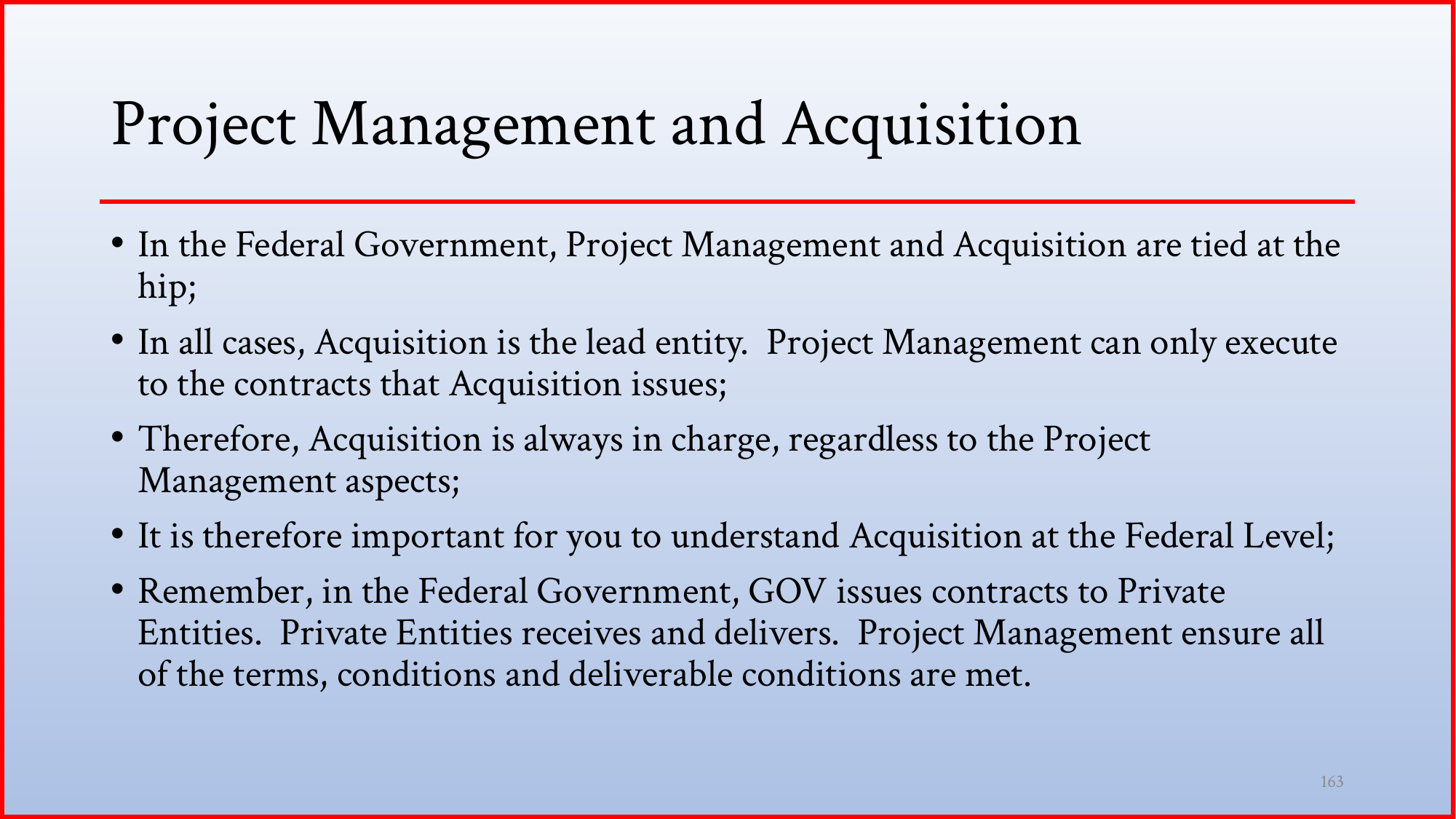

# Project Management and Acquisition
In the Federal Government, Project Management and Acquisition are tied at the hip;
In all cases, Acquisition is the lead entity.  Project Management can only execute to the contracts that Acquisition issues;
Therefore, Acquisition is always in charge, regardless to the Project Management aspects;
It is therefore important for you to understand Acquisition at the Federal Level;
Remember, in the Federal Government, GOV issues contracts to Private Entities.  Private Entities receives and delivers.  Project Management ensure all of the terms, conditions and deliverable conditions are met.
163